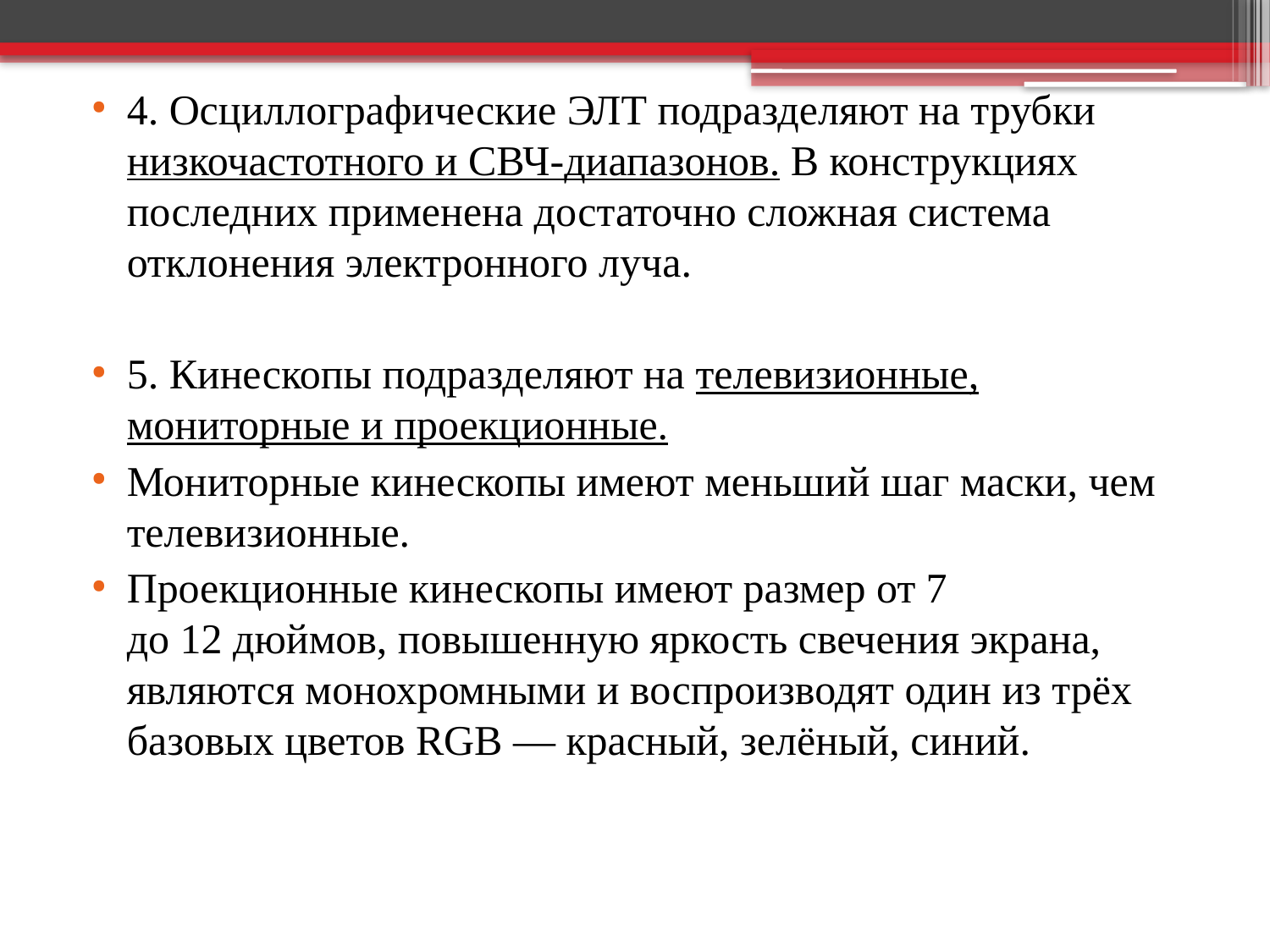

4. Осциллографические ЭЛТ подразделяют на трубки низкочастотного и СВЧ-диапазонов. В конструкциях последних применена достаточно сложная система отклонения электронного луча.

5. Кинескопы подразделяют на телевизионные, мониторные и проекционные.
Мониторные кинескопы имеют меньший шаг маски, чем телевизионные.
Проекционные кинескопы имеют размер от 7 до 12 дюймов, повышенную яркость свечения экрана, являются монохромными и воспроизводят один из трёх базовых цветов RGB — красный, зелёный, синий.